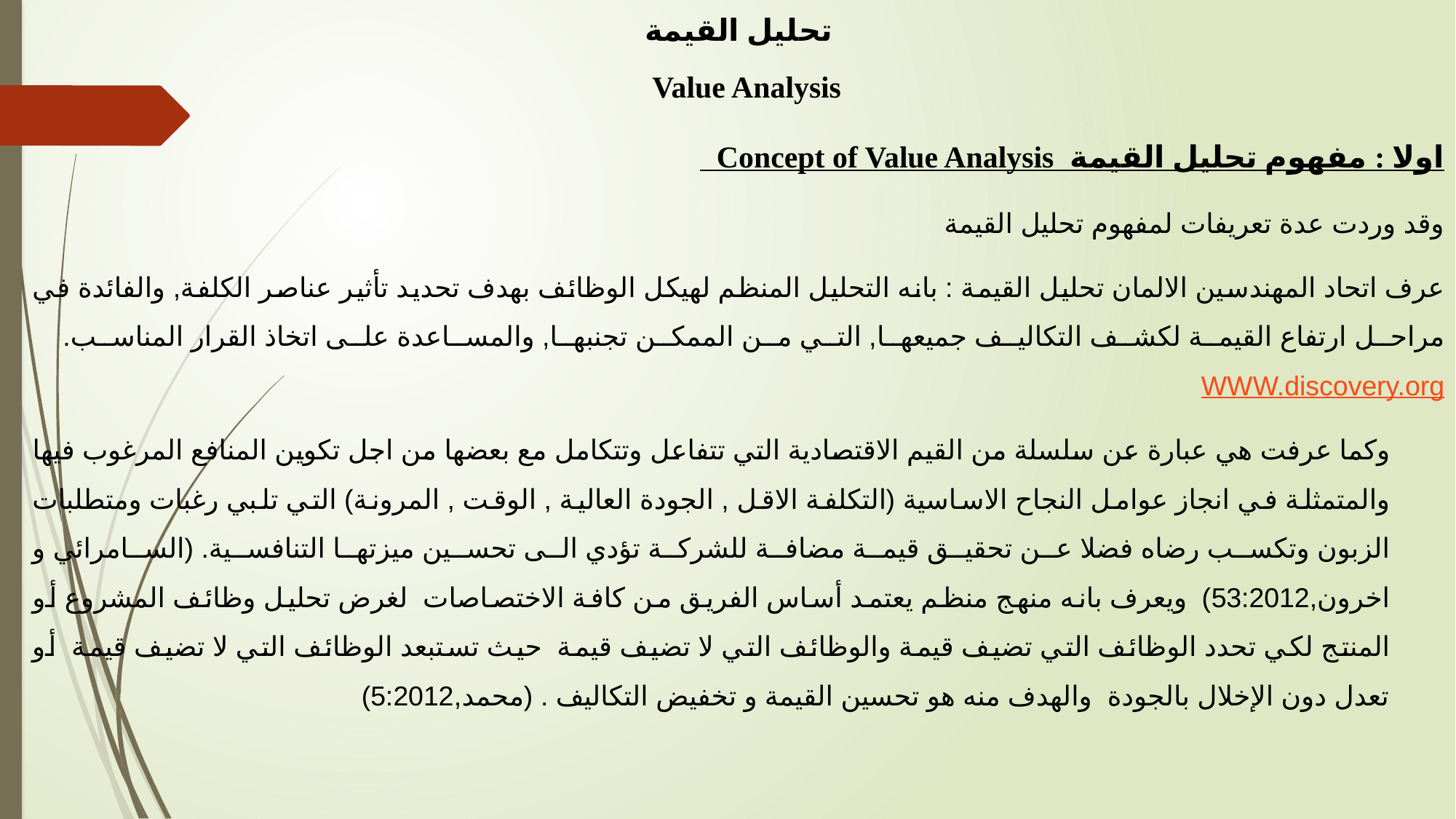

تحليل القيمة
Value Analysis
اولا : مفهوم تحليل القيمة  Concept of Value Analysis
وقد وردت عدة تعريفات لمفهوم تحليل القيمة
عرف اتحاد المهندسين الالمان تحليل القيمة : بانه التحليل المنظم لهيكل الوظائف بهدف تحديد تأثير عناصر الكلفة, والفائدة في مراحل ارتفاع القيمة لكشف التكاليف جميعها, التي من الممكن تجنبها, والمساعدة على اتخاذ القرار المناسب.    WWW.discovery.org
وكما عرفت هي عبارة عن سلسلة من القيم الاقتصادية التي تتفاعل وتتكامل مع بعضها من اجل تكوين المنافع المرغوب فيها والمتمثلة في انجاز عوامل النجاح الاساسية (التكلفة الاقل , الجودة العالية , الوقت , المرونة) التي تلبي رغبات ومتطلبات الزبون وتكسب رضاه فضلا عن تحقيق قيمة مضافة للشركة تؤدي الى تحسين ميزتها التنافسية. (السامرائي و اخرون,53:2012)  ويعرف بانه منهج منظم يعتمد أساس الفريق من كافة الاختصاصات  لغرض تحليل وظائف المشروع أو المنتج لكي تحدد الوظائف التي تضيف قيمة والوظائف التي لا تضيف قيمة  حيث تستبعد الوظائف التي لا تضيف قيمة  أو تعدل دون الإخلال بالجودة  والهدف منه هو تحسين القيمة و تخفيض التكاليف . (محمد,5:2012)